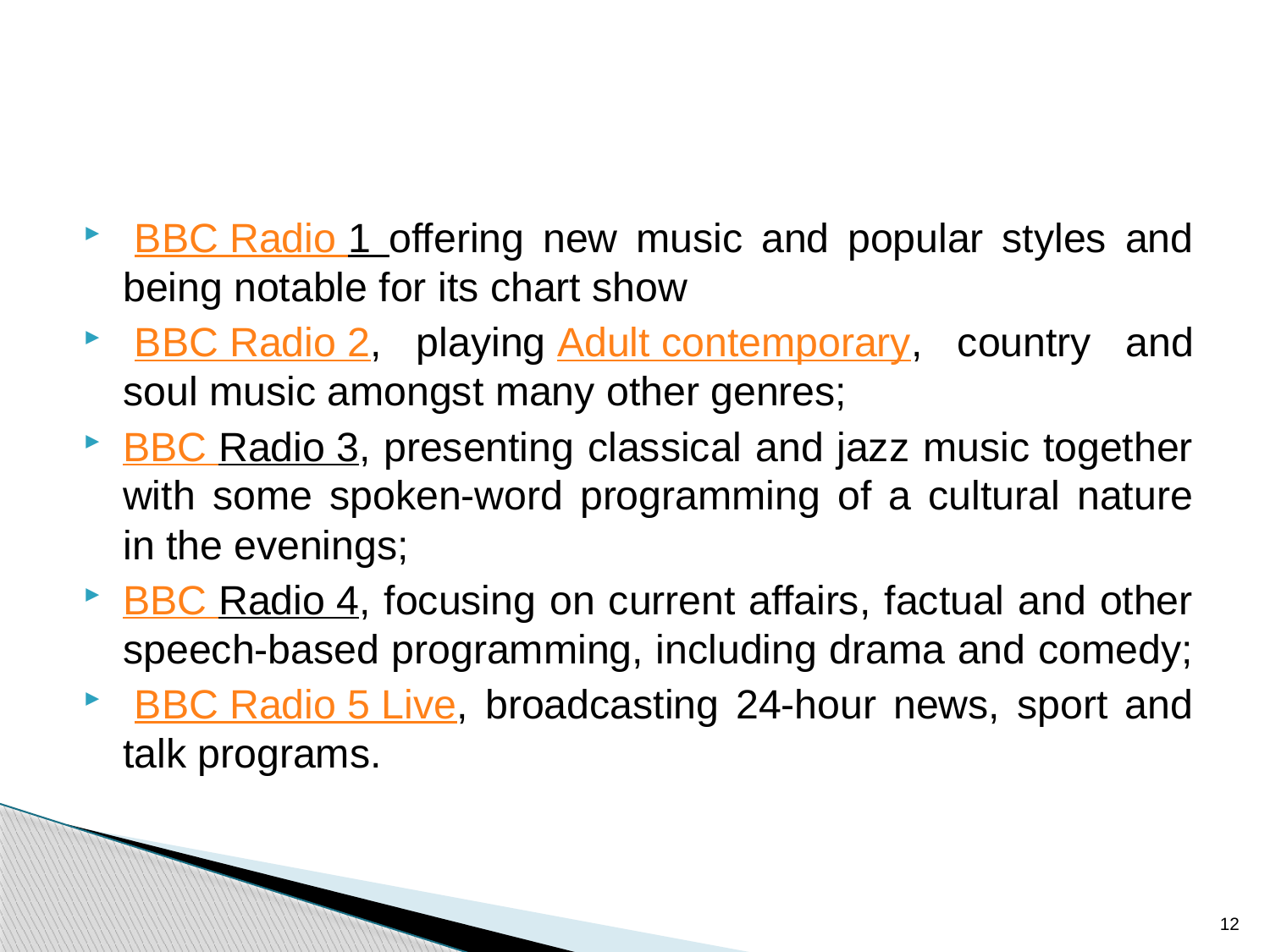

#
 BBC Radio 1 offering new music and popular styles and being notable for its chart show
 BBC Radio 2, playing Adult contemporary, country and soul music amongst many other genres;
BBC Radio 3, presenting classical and jazz music together with some spoken-word programming of a cultural nature in the evenings;
BBC Radio 4, focusing on current affairs, factual and other speech-based programming, including drama and comedy;
 BBC Radio 5 Live, broadcasting 24-hour news, sport and talk programs.

12